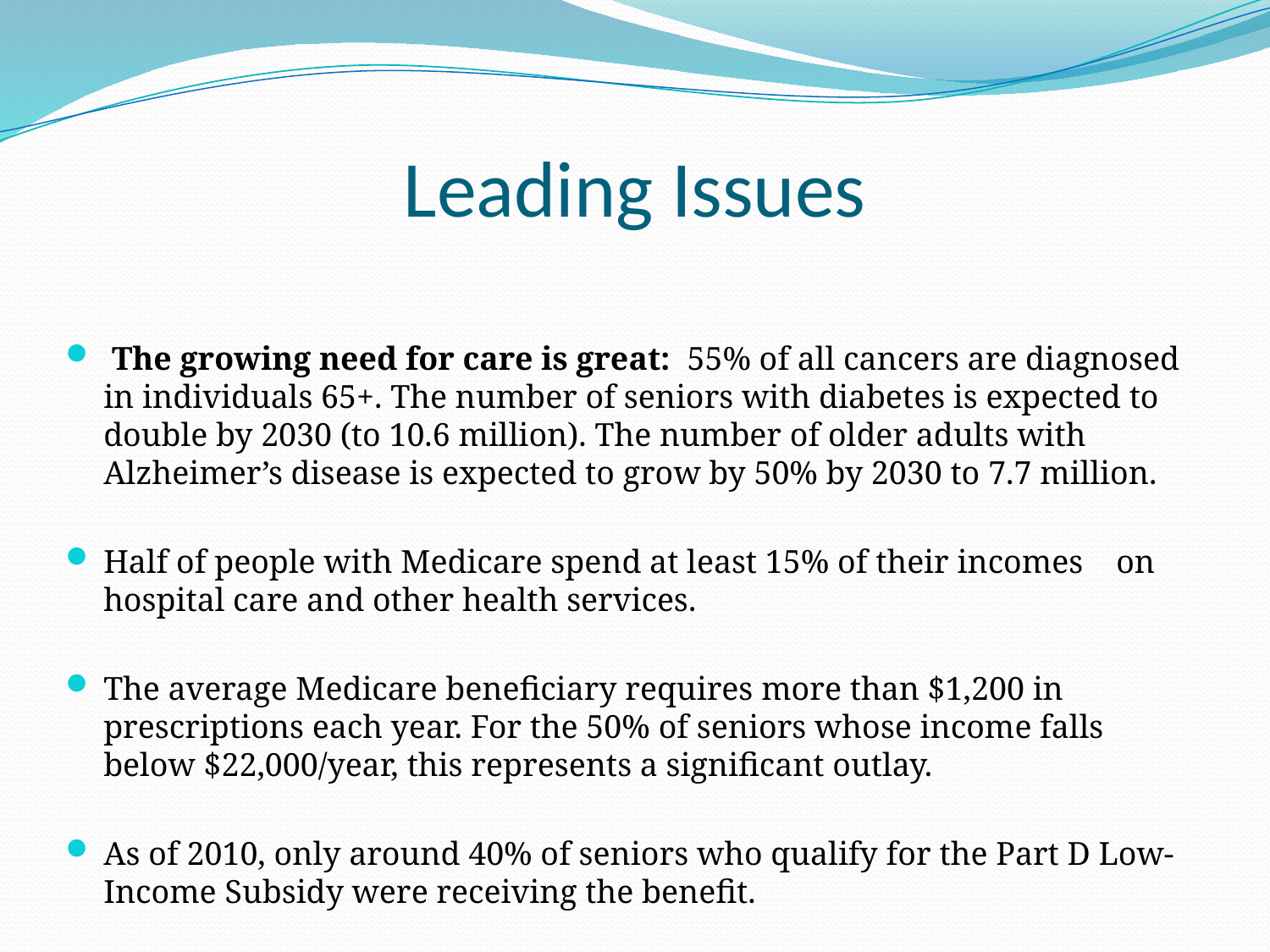

# Leading Issues

 The growing need for care is great:  55% of all cancers are diagnosed in individuals 65+. The number of seniors with diabetes is expected to double by 2030 (to 10.6 million). The number of older adults with Alzheimer’s disease is expected to grow by 50% by 2030 to 7.7 million.

Half of people with Medicare spend at least 15% of their incomes    on hospital care and other health services.

The average Medicare beneficiary requires more than $1,200 in prescriptions each year. For the 50% of seniors whose income falls below $22,000/year, this represents a significant outlay.

As of 2010, only around 40% of seniors who qualify for the Part D Low-Income Subsidy were receiving the benefit.